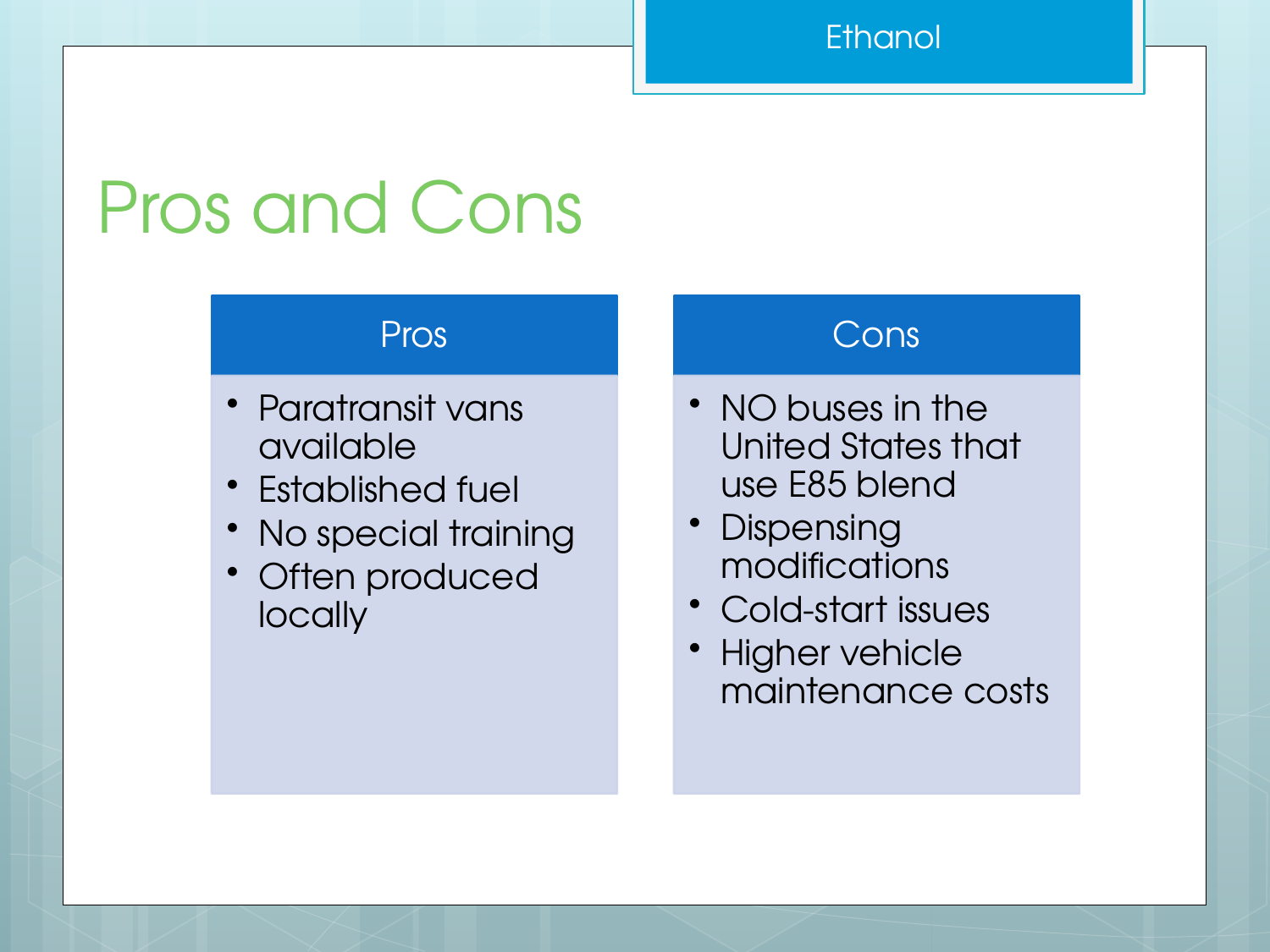

Ethanol
# Pros and Cons
Pros
Paratransit vans available
Established fuel
No special training
Often produced locally
Cons
NO buses in the United States that use E85 blend
Dispensing modifications
Cold-start issues
Higher vehicle maintenance costs